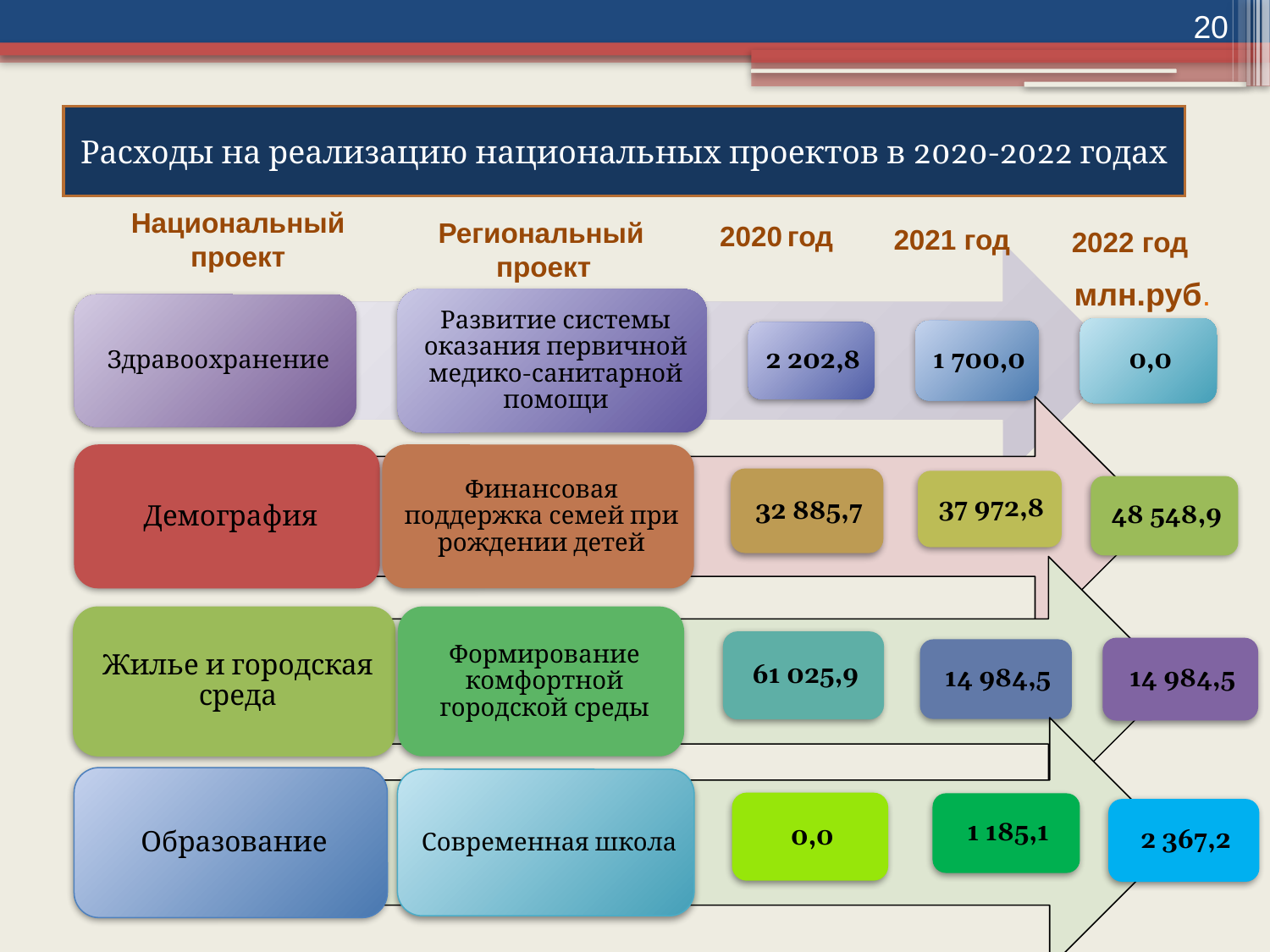

20
# Расходы на реализацию национальных проектов в 2020-2022 годах
Национальный проект
Региональный
 проект
2020 год
2021 год
2022 год
Здравоохранение
Развитие системы оказания первичной медико-санитарной помощи
2 202,8
1 700,0
0,0
млн.руб.

Демография
Финансовая поддержка семей при рождении детей
32 885,7
37 972,8
48 548,9
Жилье и городская среда
Формирование комфортной городской среды
61 025,9
14 984,5
14 984,5
Образование
Современная школа
0,0
1 185,1
2 367,2